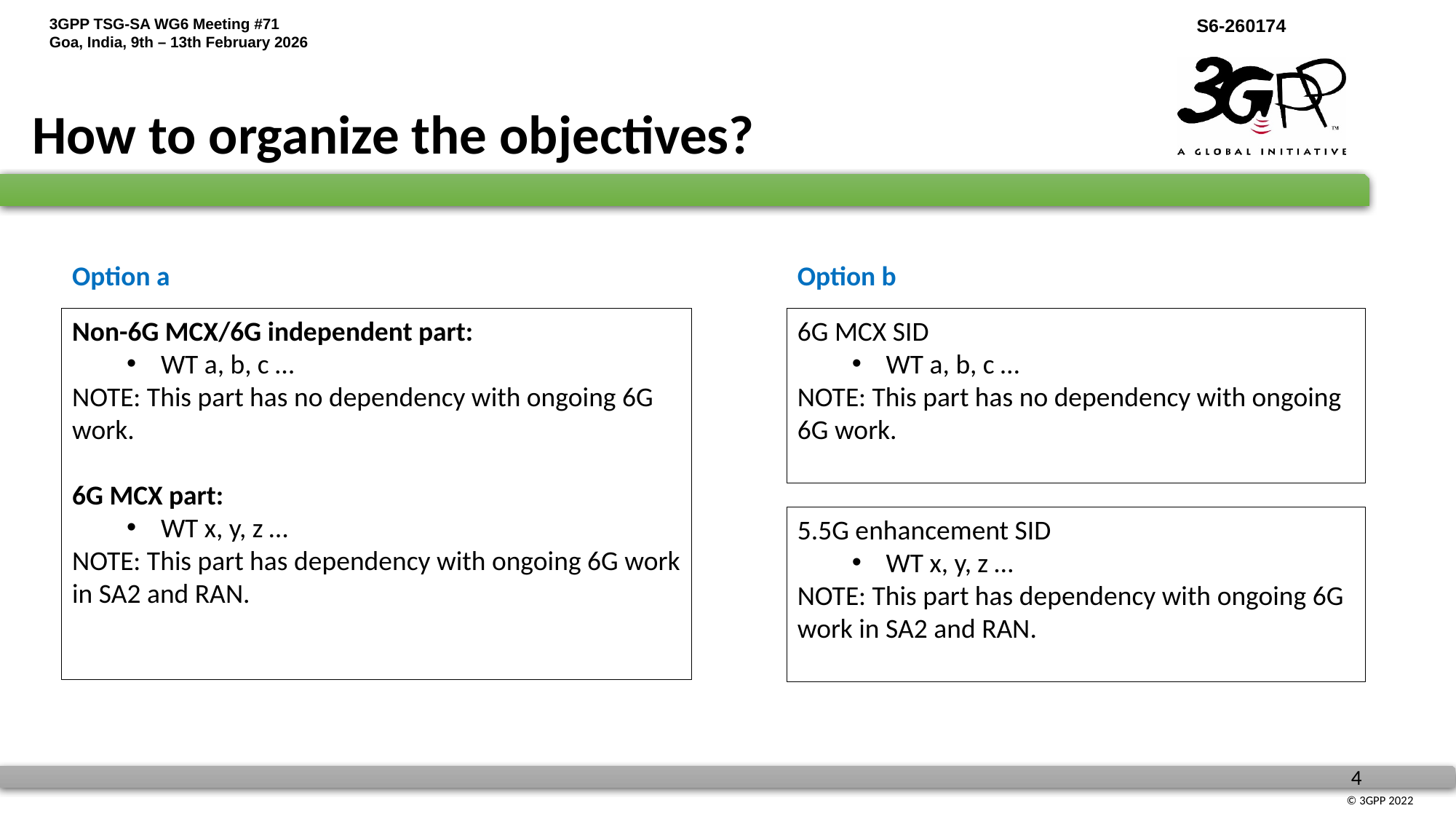

# How to organize the objectives?

Option a
Option b
Non-6G MCX/6G independent part:
WT a, b, c …
NOTE: This part has no dependency with ongoing 6G work.

6G MCX part:
WT x, y, z …
NOTE: This part has dependency with ongoing 6G work in SA2 and RAN.

6G MCX SID
WT a, b, c …
NOTE: This part has no dependency with ongoing 6G work.

5.5G enhancement SID
WT x, y, z …
NOTE: This part has dependency with ongoing 6G work in SA2 and RAN.